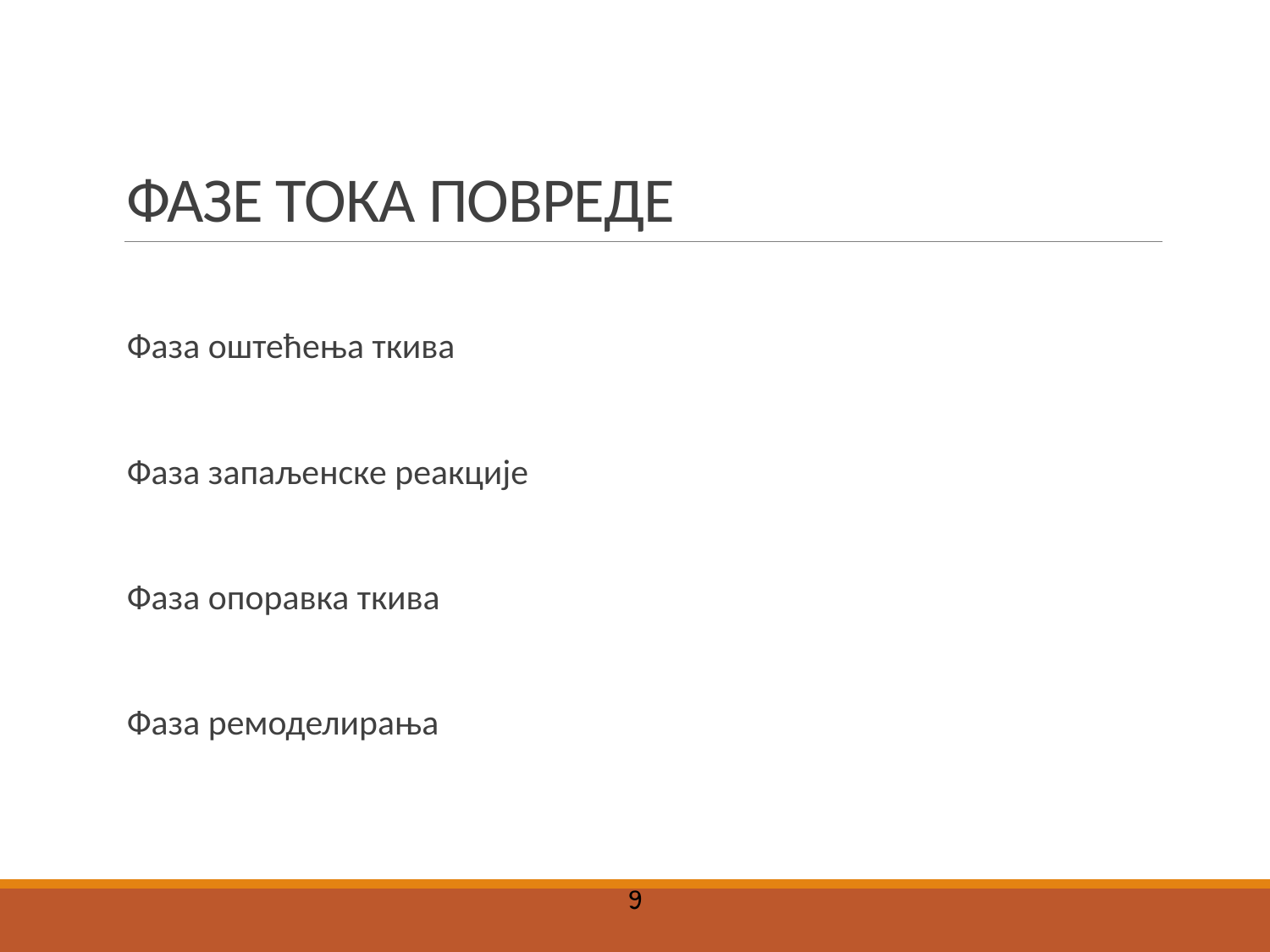

# ФАЗЕ ТОКА ПОВРЕДЕ
Фаза оштећења ткива

Фаза запаљенске реакције

Фаза опоравка ткива

Фаза ремоделирања
9